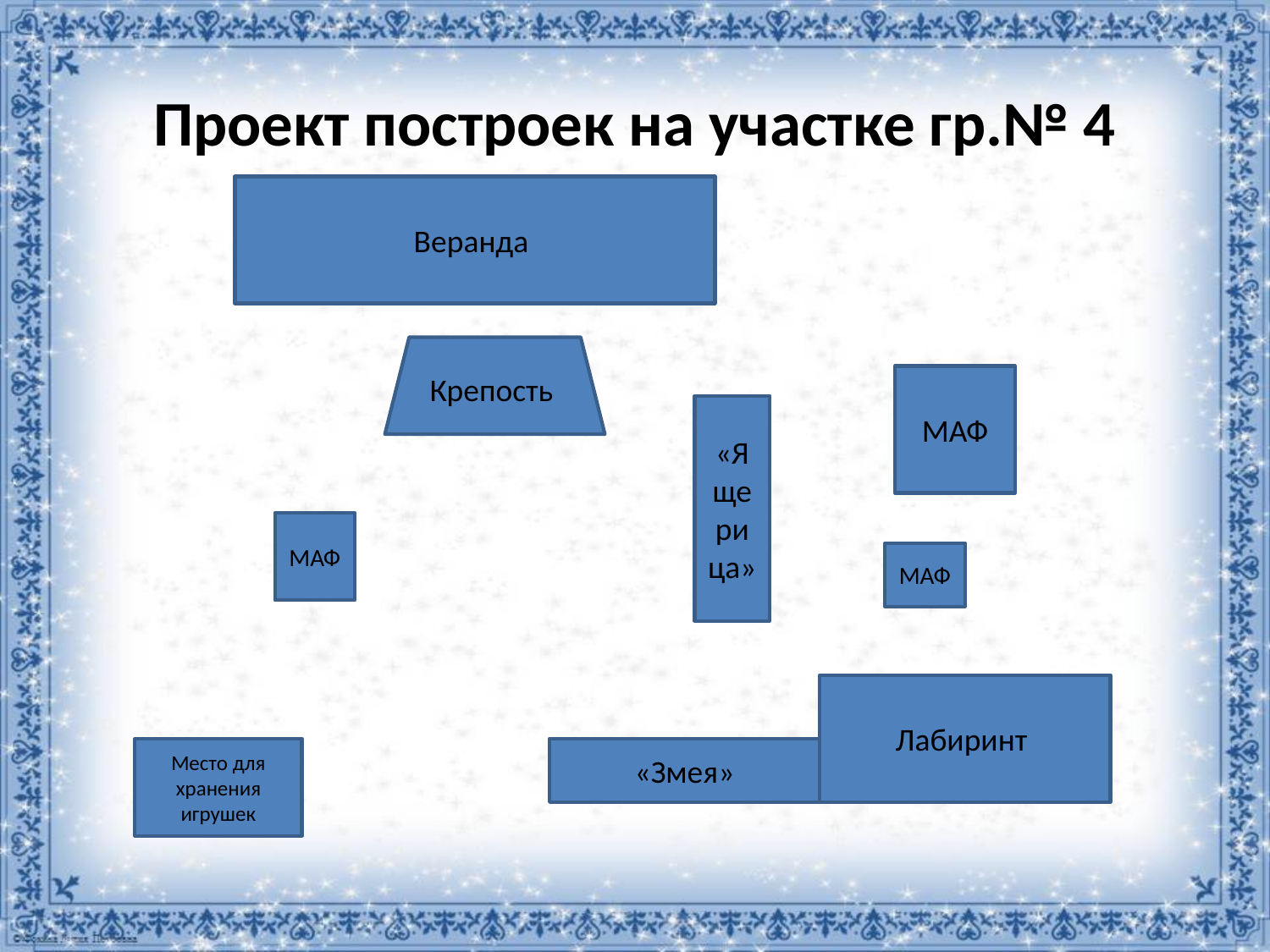

# Проект построек на участке гр.№ 4
Веранда
Крепость
МАФ
«Ящерица»
МАФ
МАФ
Лабиринт
Место для хранения игрушек
«Змея»